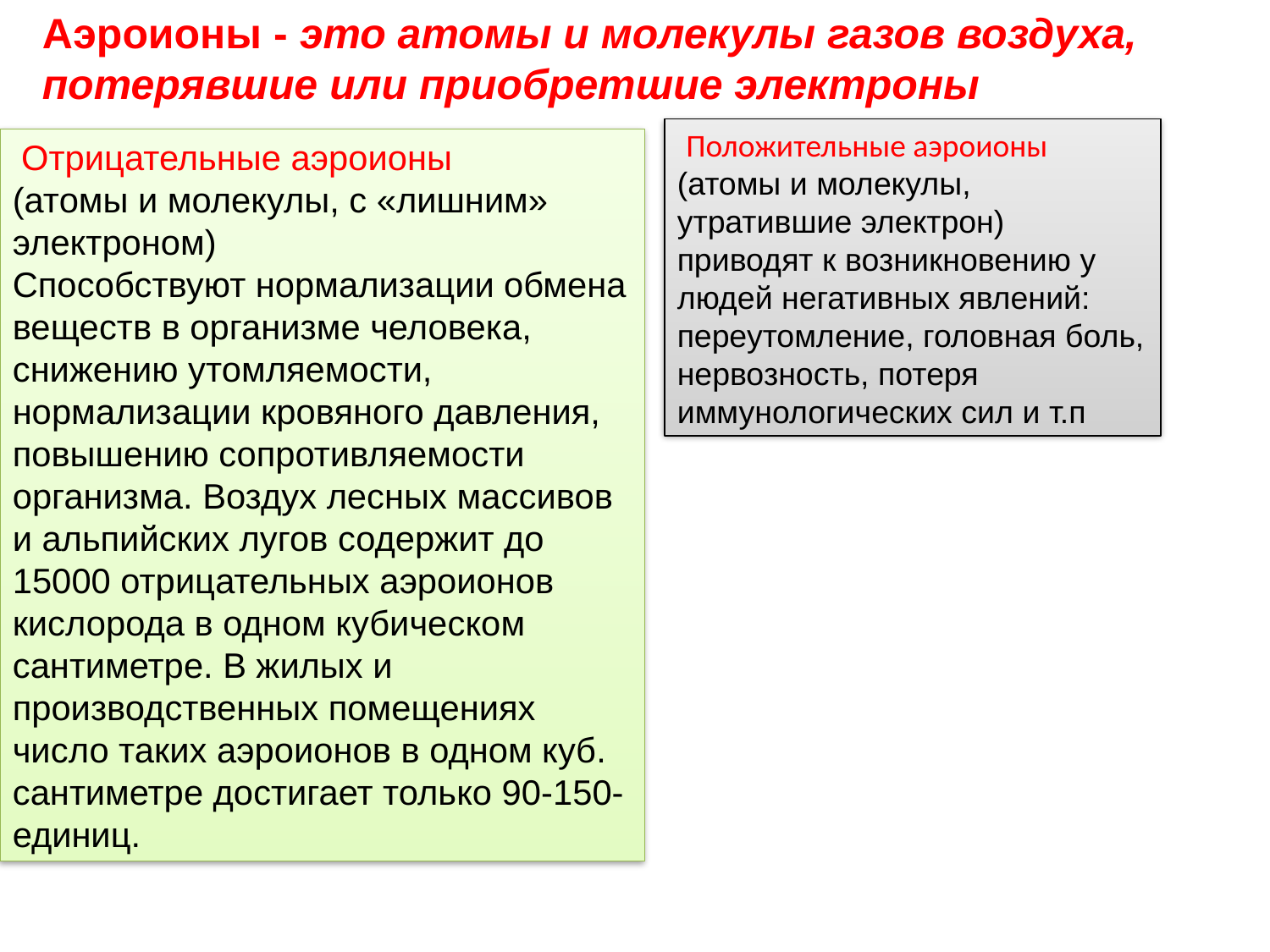

Аэроионы - это атомы и молекулы газов воздуха, потерявшие или приобретшие электроны
#
 Положительные аэроионы
(атомы и молекулы, утратившие электрон) приводят к возникновению у людей негативных явлений: переутомление, головная боль, нервозность, потеря иммунологических сил и т.п

 Отрицательные аэроионы
(атомы и молекулы, с «лишним» электроном)
Способствуют нормализации обмена веществ в организме человека, снижению утомляемости, нормализации кровяного давления, повышению сопротивляемости организма. Воздух лесных массивов и альпийских лугов содержит до 15000 отрицательных аэроионов кислорода в одном кубическом сантиметре. В жилых и производственных помещениях число таких аэроионов в одном куб. сантиметре достигает только 90-150- единиц.